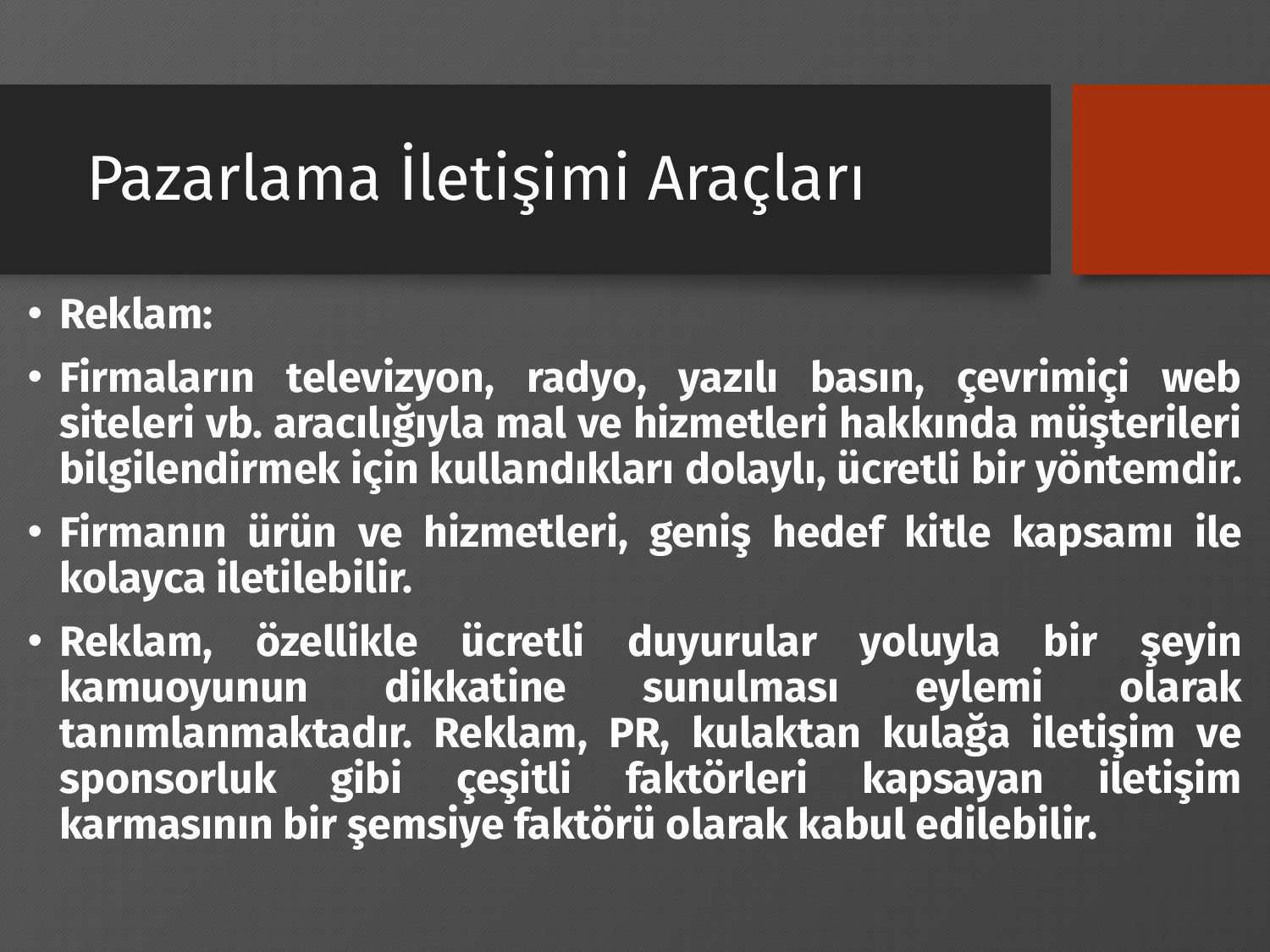

# Pazarlama İletişimi Araçları
Reklam:
Firmaların televizyon, radyo, yazılı basın, çevrimiçi web siteleri vb. aracılığıyla mal ve hizmetleri hakkında müşterileri bilgilendirmek için kullandıkları dolaylı, ücretli bir yöntemdir.
Firmanın ürün ve hizmetleri, geniş hedef kitle kapsamı ile kolayca iletilebilir.
Reklam, özellikle ücretli duyurular yoluyla bir şeyin kamuoyunun dikkatine sunulması eylemi olarak tanımlanmaktadır. Reklam, PR, kulaktan kulağa iletişim ve sponsorluk gibi çeşitli faktörleri kapsayan iletişim karmasının bir şemsiye faktörü olarak kabul edilebilir.